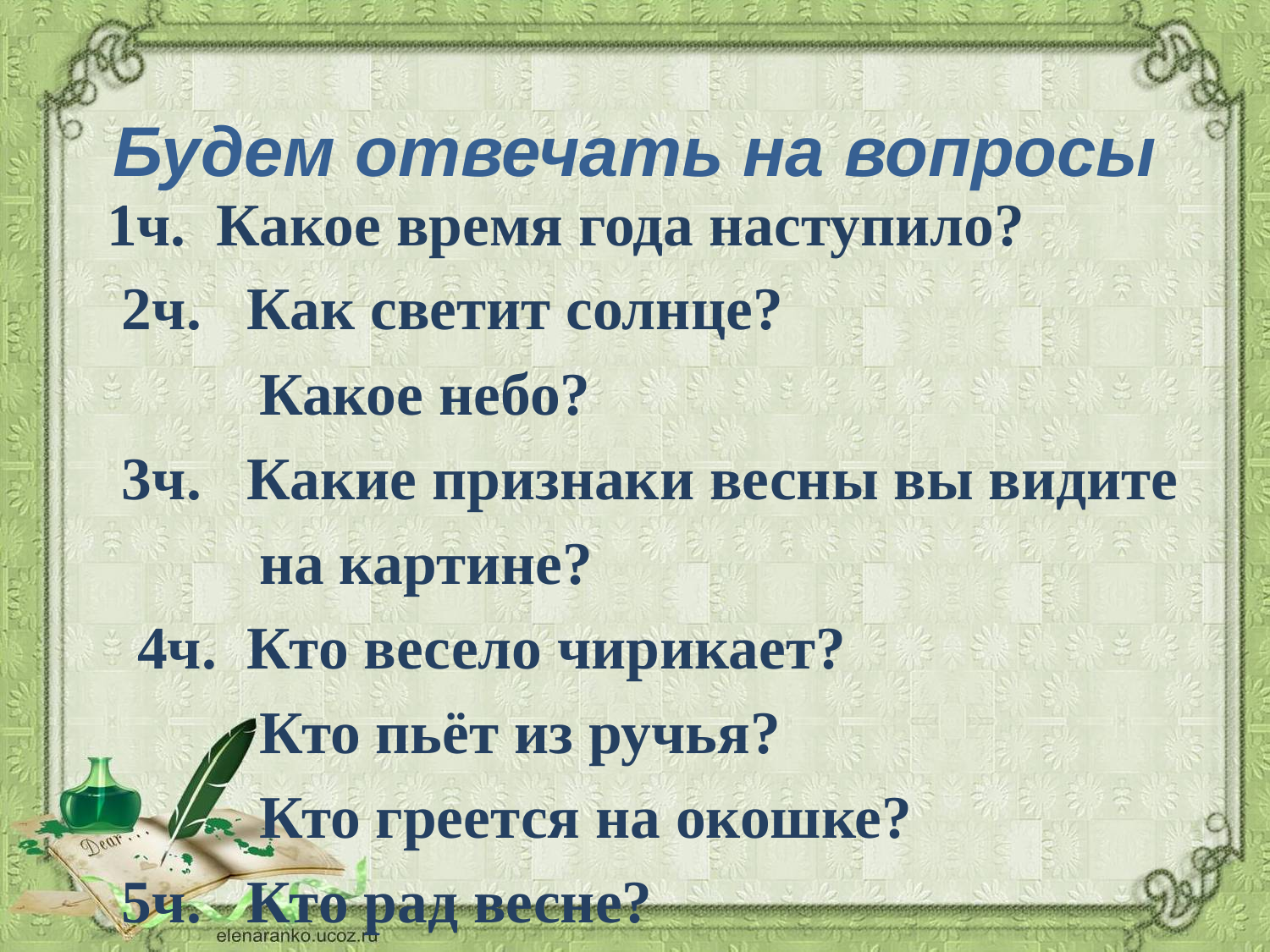

# Будем отвечать на вопросы
  1ч.  Какое время года наступило?
   2ч.   Как светит солнце?
            Какое небо?
   3ч.   Какие признаки весны вы видите
            на картине?
    4ч.  Кто весело чирикает?
            Кто пьёт из ручья?
            Кто греется на окошке?
   5ч.   Кто рад весне?